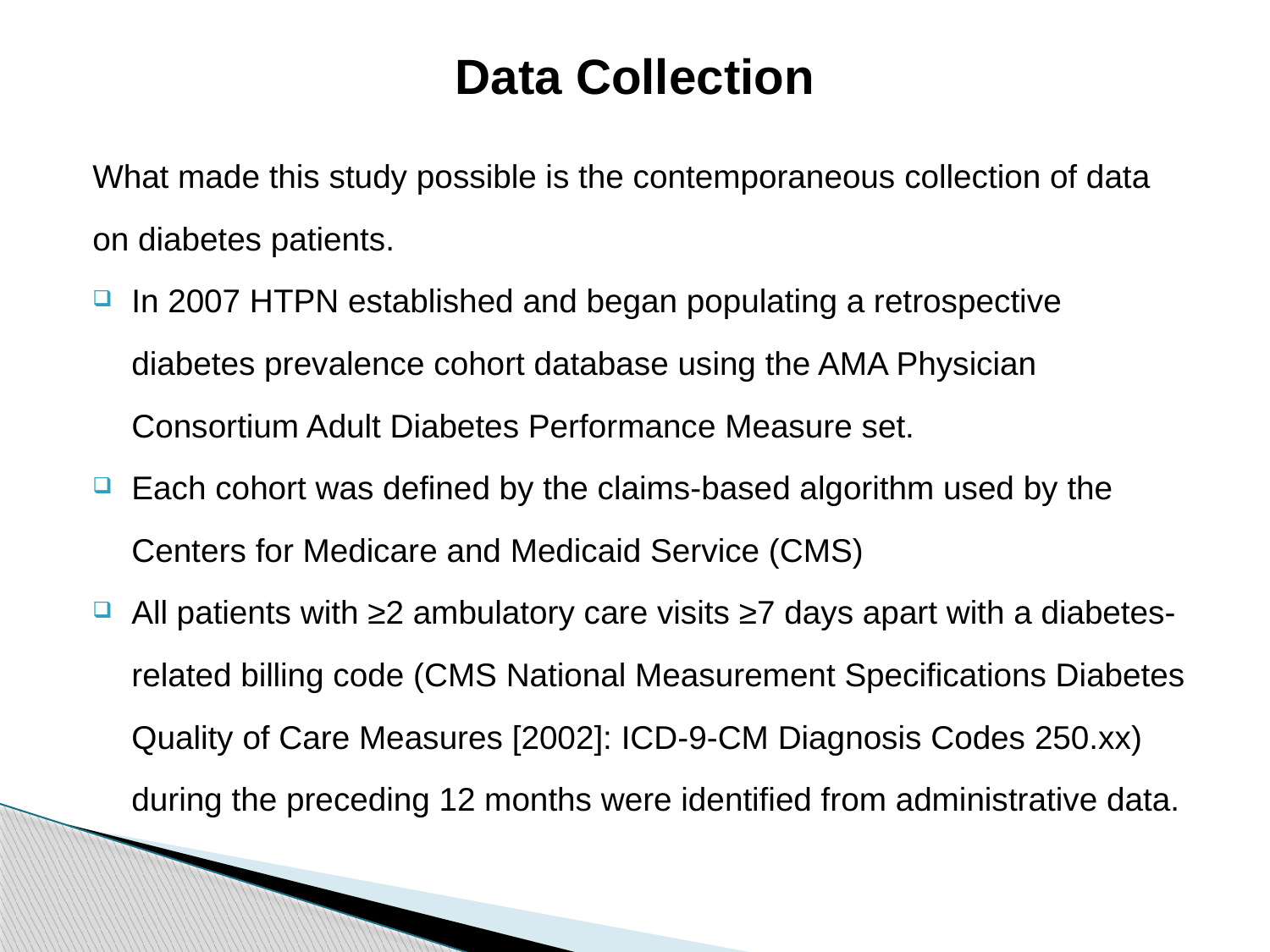

# Data Collection
What made this study possible is the contemporaneous collection of data on diabetes patients.
In 2007 HTPN established and began populating a retrospective diabetes prevalence cohort database using the AMA Physician Consortium Adult Diabetes Performance Measure set.
Each cohort was defined by the claims-based algorithm used by the Centers for Medicare and Medicaid Service (CMS)
All patients with ≥2 ambulatory care visits ≥7 days apart with a diabetes-related billing code (CMS National Measurement Specifications Diabetes Quality of Care Measures [2002]: ICD-9-CM Diagnosis Codes 250.xx) during the preceding 12 months were identified from administrative data.